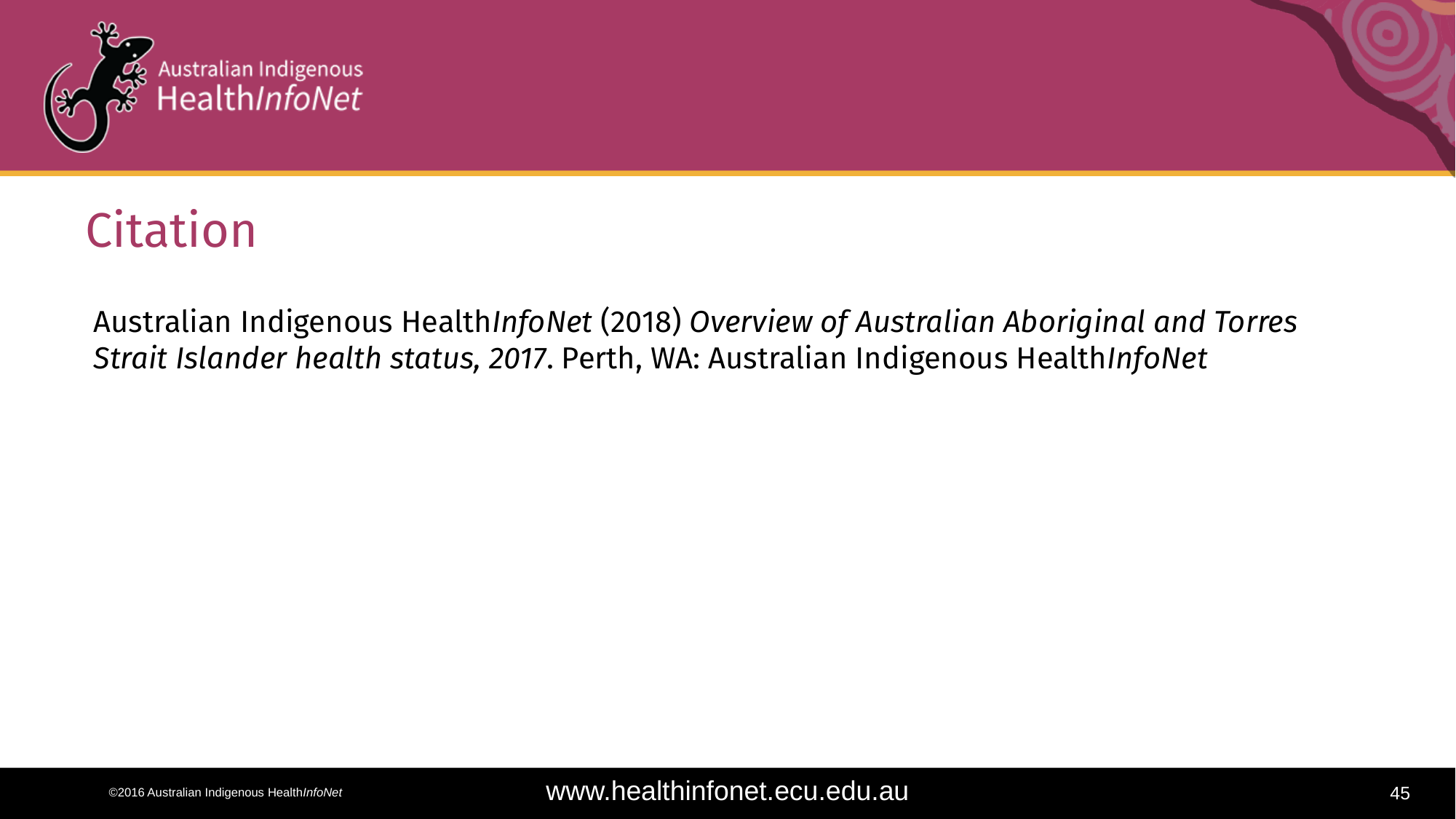

# Citation
Australian Indigenous HealthInfoNet (2018) Overview of Australian Aboriginal and Torres Strait Islander health status, 2017. Perth, WA: Australian Indigenous HealthInfoNet